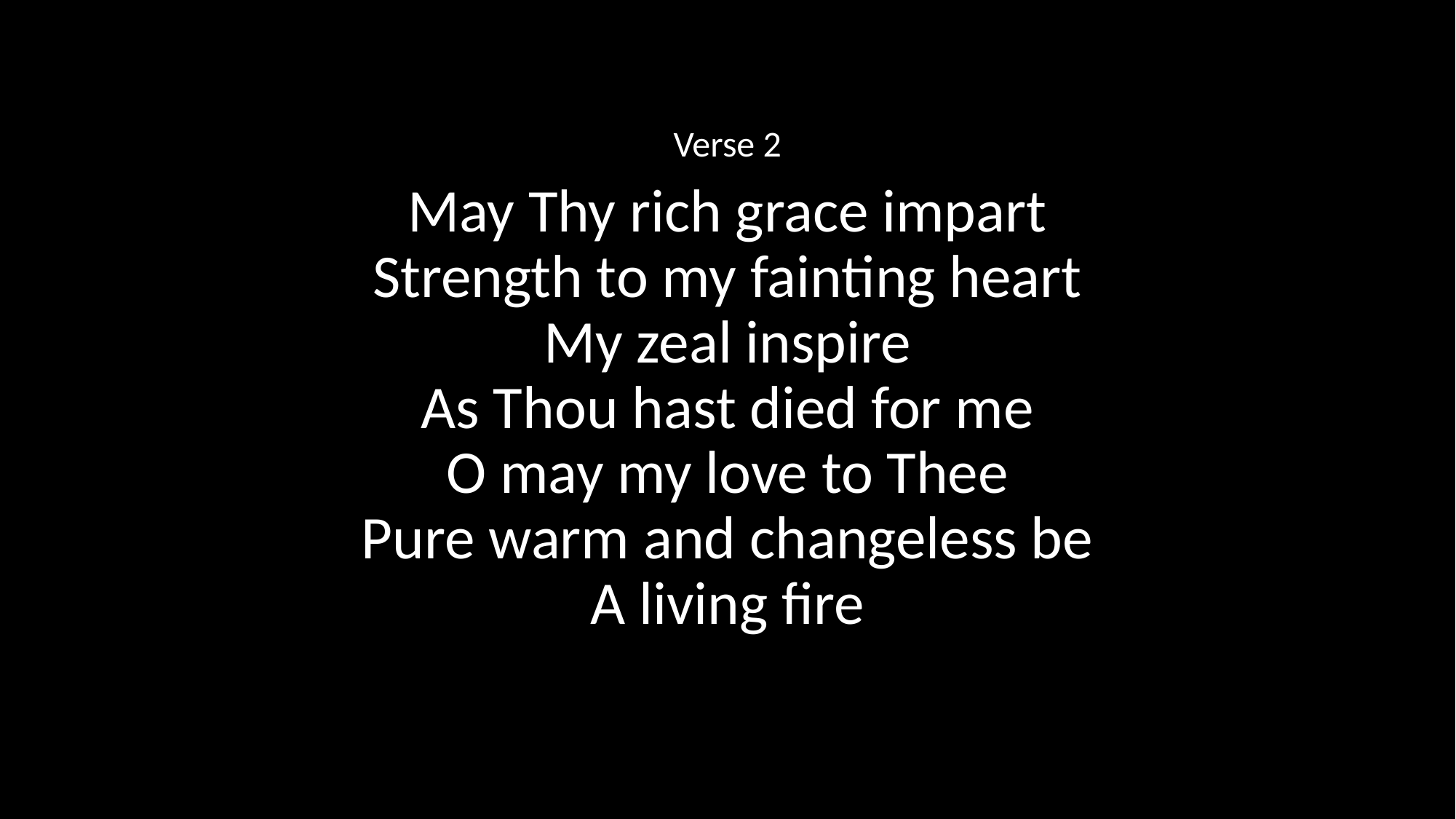

Verse 2
May Thy rich grace impart
Strength to my fainting heart
My zeal inspire
As Thou hast died for me
O may my love to Thee
Pure warm and changeless be
A living fire